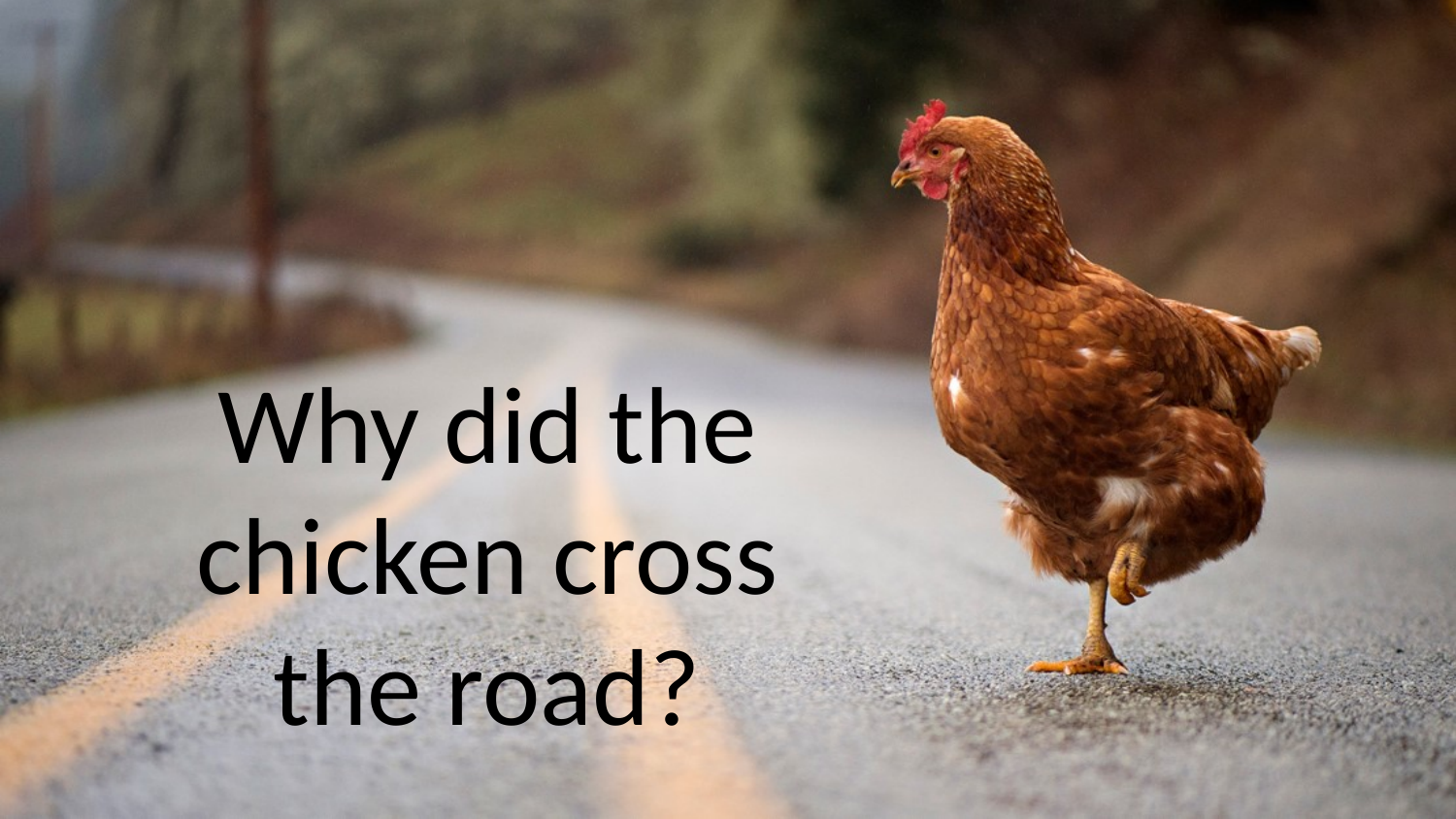

Why did the chicken cross the road?